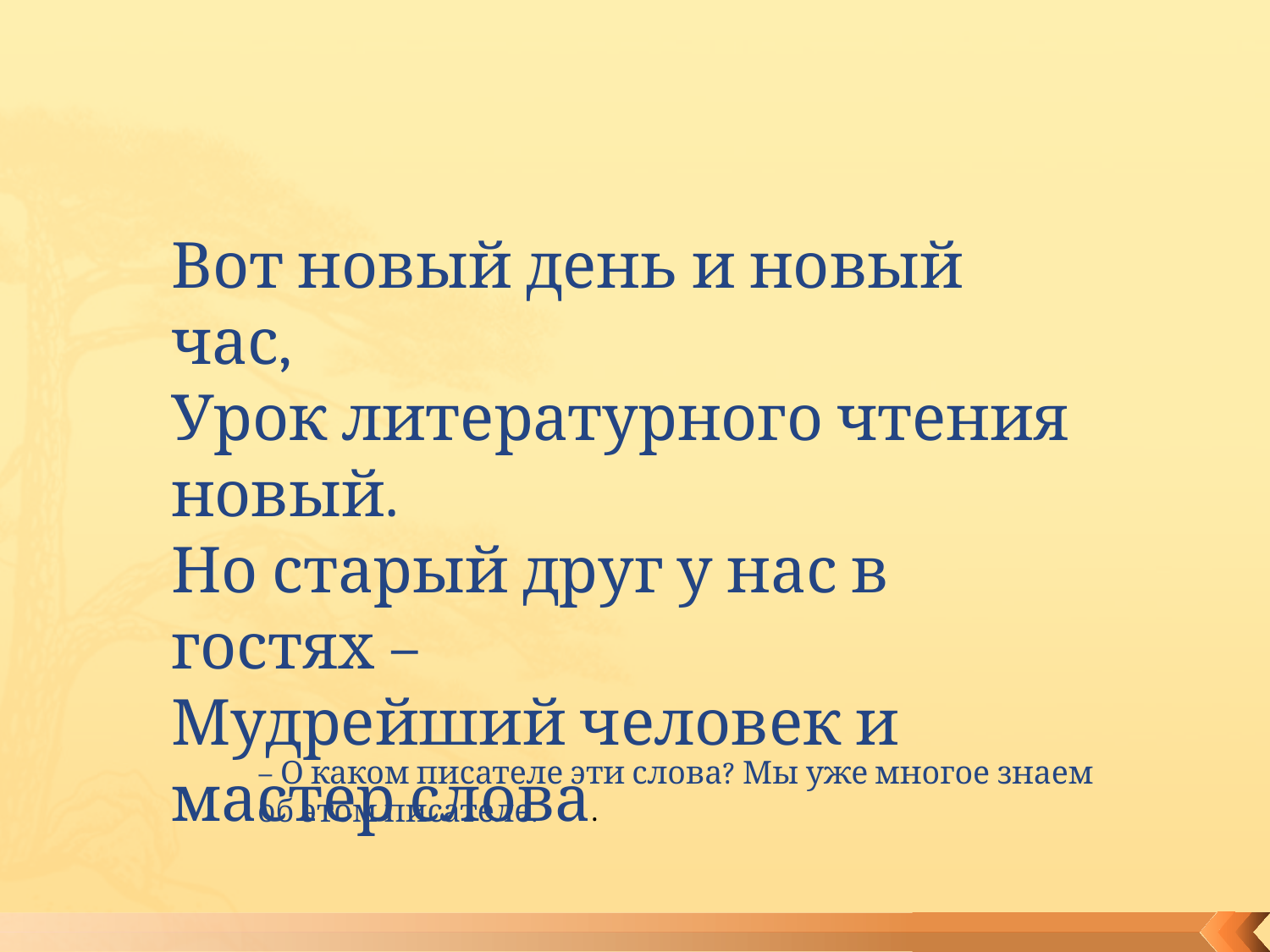

Вот новый день и новый час,
Урок литературного чтения  новый.
Но старый друг у нас в гостях –
Мудрейший человек и мастер слова.
– О каком писателе эти слова? Мы уже многое знаем об этом писателе.